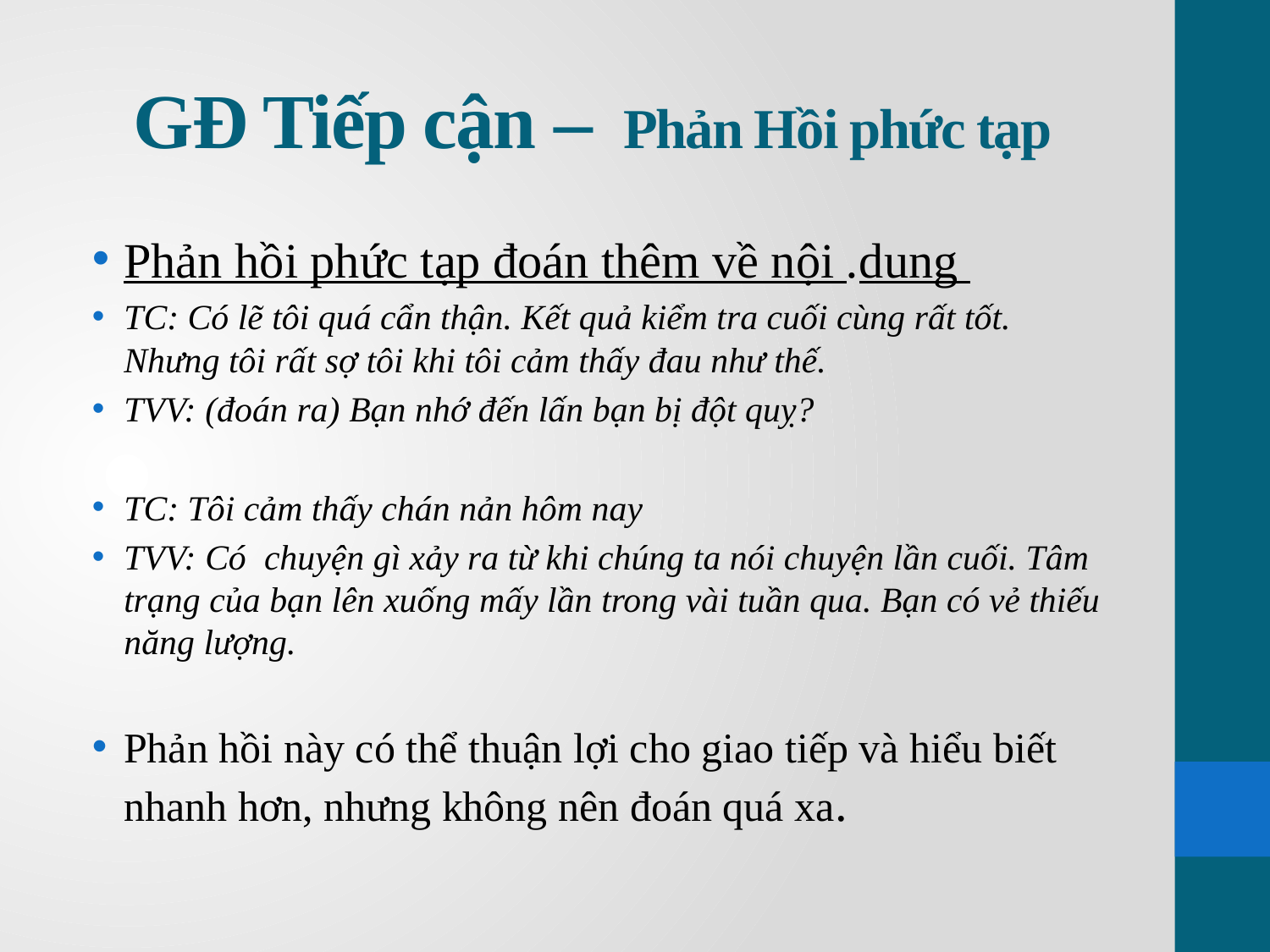

# GĐ Tiếp cận –  Phản Hồi phức tạp
Phản hồi phức tạp đoán thêm về nội .dung
TC: Có lẽ tôi quá cẩn thận. Kết quả kiểm tra cuối cùng rất tốt. Nhưng tôi rất sợ tôi khi tôi cảm thấy đau như thế.
TVV: (đoán ra) Bạn nhớ đến lấn bạn bị đột quỵ?

TC: Tôi cảm thấy chán nản hôm nay
TVV: Có  chuyện gì xảy ra từ khi chúng ta nói chuyện lần cuối. Tâm trạng của bạn lên xuống mấy lần trong vài tuần qua. Bạn có vẻ thiếu năng lượng.

Phản hồi này có thể thuận lợi cho giao tiếp và hiểu biết nhanh hơn, nhưng không nên đoán quá xa.